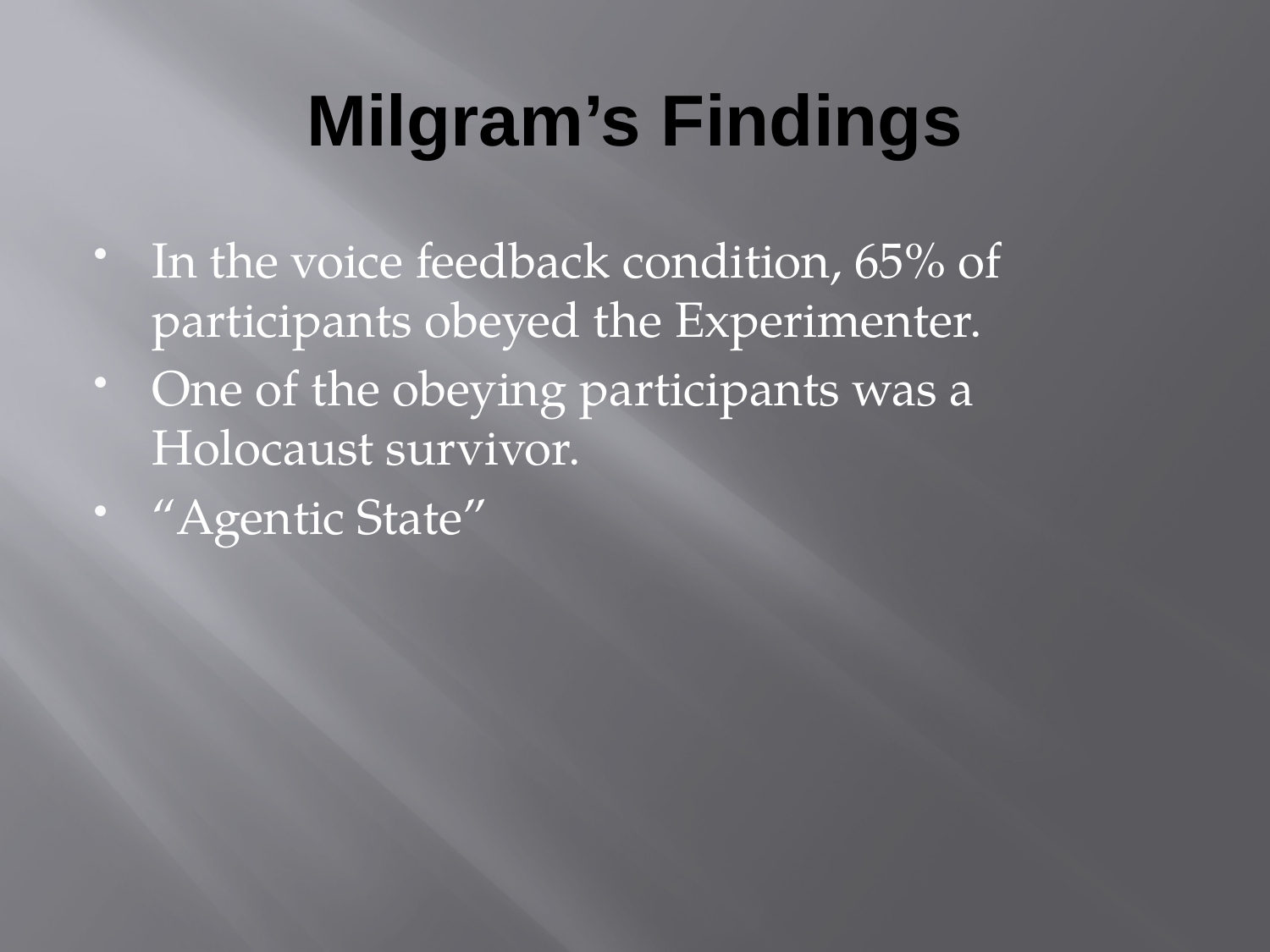

# Milgram’s Findings
In the voice feedback condition, 65% of participants obeyed the Experimenter.
One of the obeying participants was a Holocaust survivor.
“Agentic State”